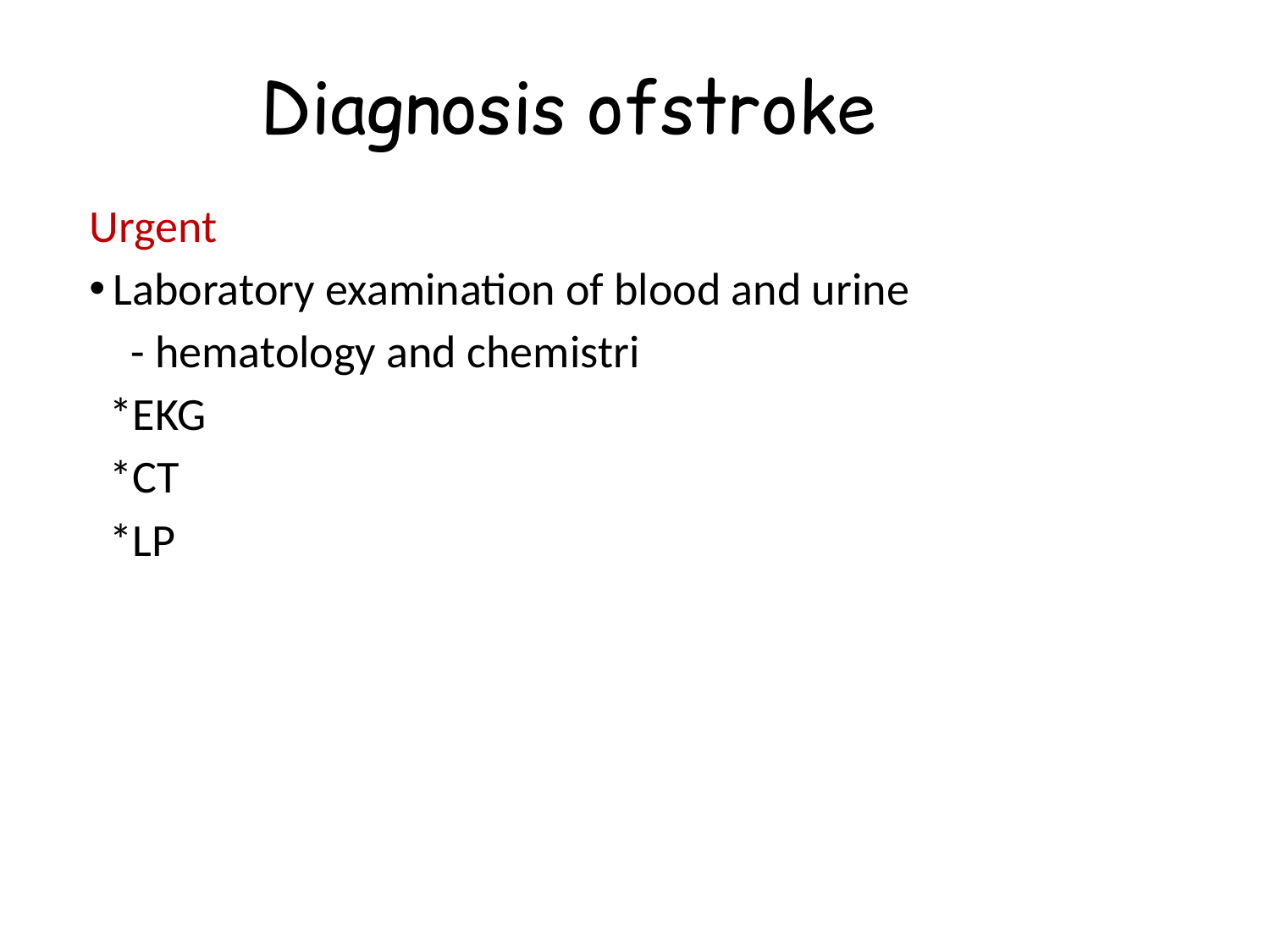

# Diagnosis ofstroke
Urgent
Laboratory examination of blood and urine
    - hematology and chemistri
  *EKG
  *CТ
  *LP